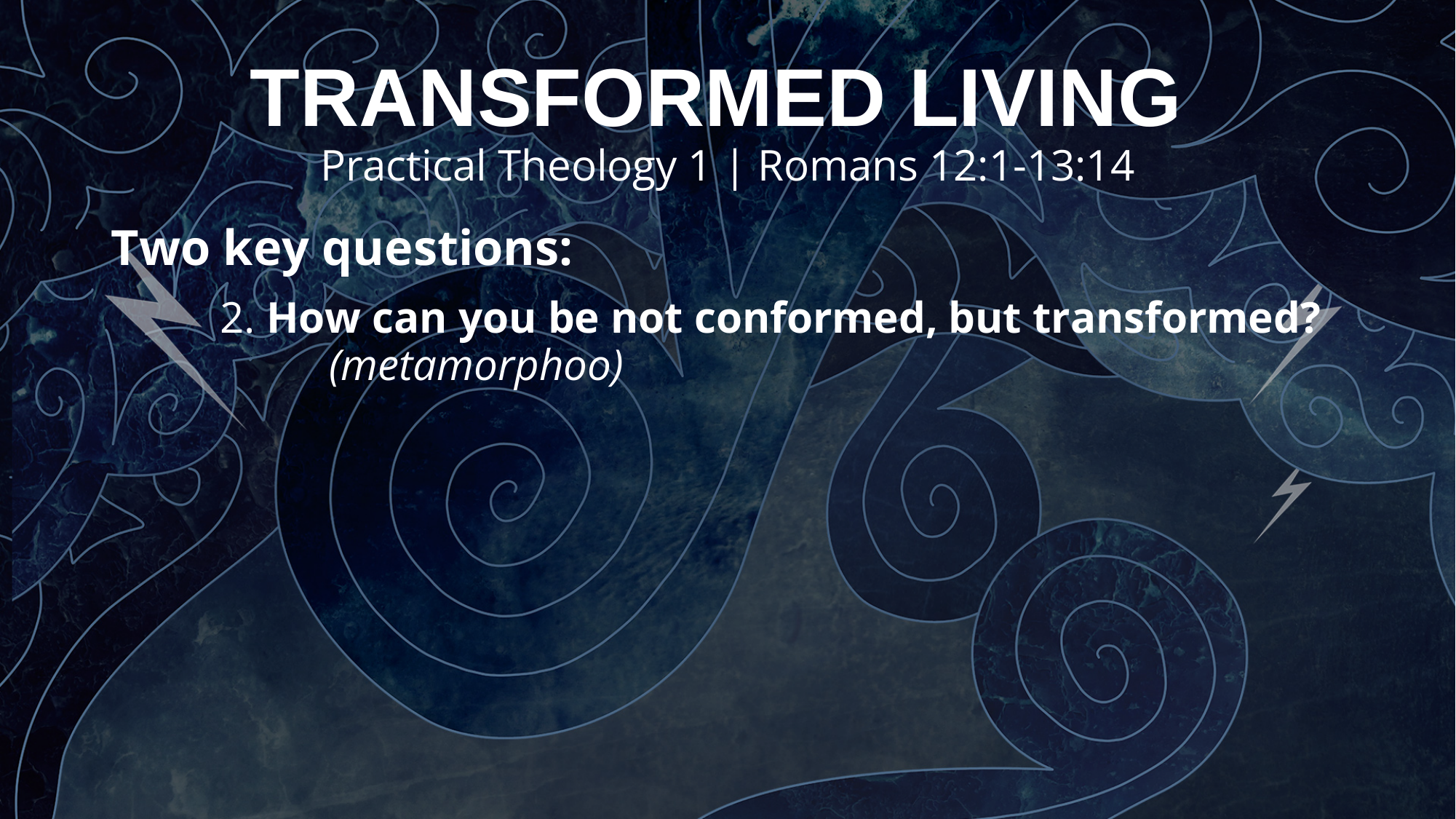

# TRANSFORMED LIVING Practical Theology 1 | Romans 12:1-13:14
Two key questions:
 	2. How can you be not conformed, but transformed? 		(metamorphoo)